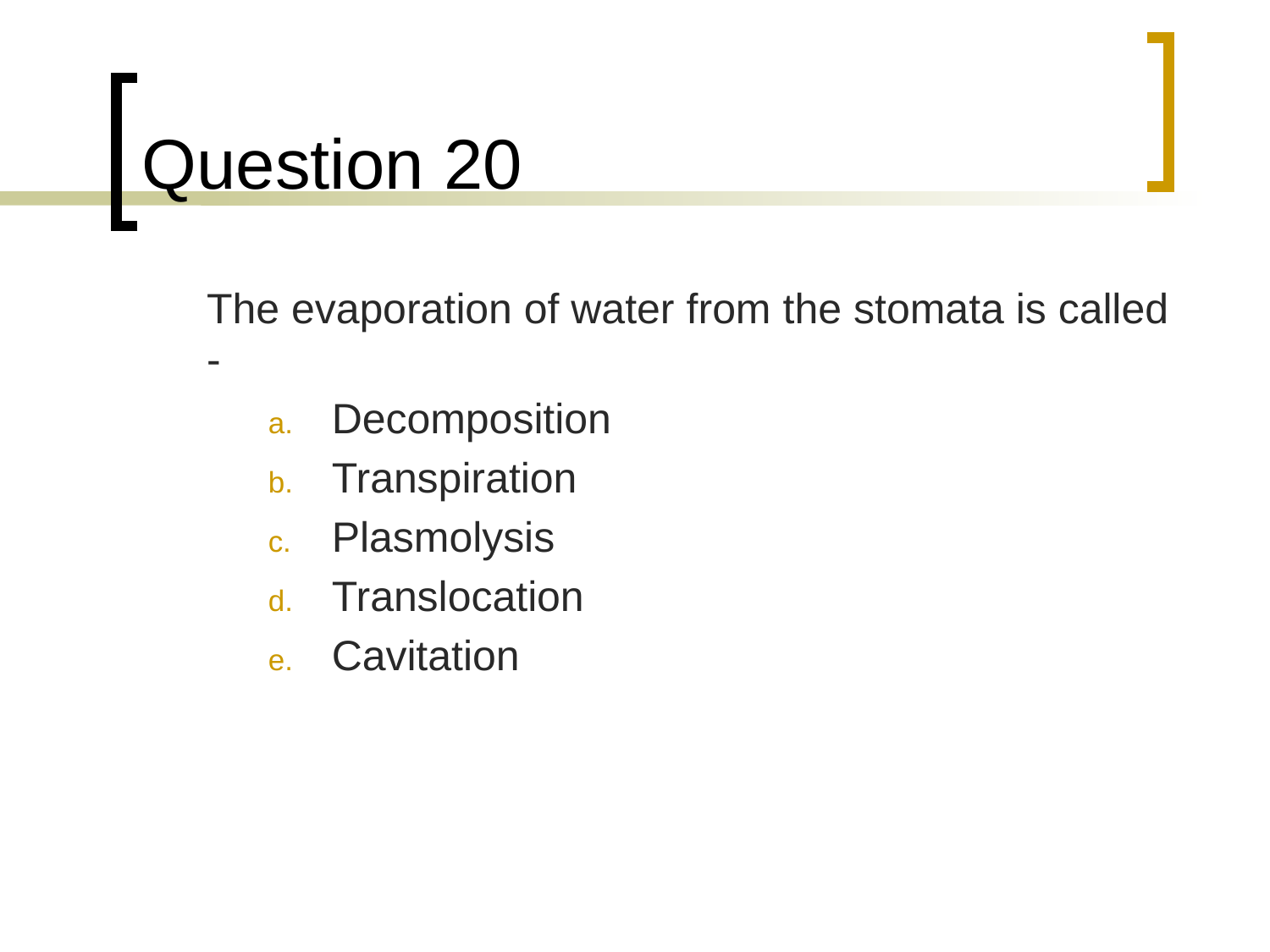

# Question 20
	The evaporation of water from the stomata is called -
Decomposition
Transpiration
Plasmolysis
Translocation
Cavitation